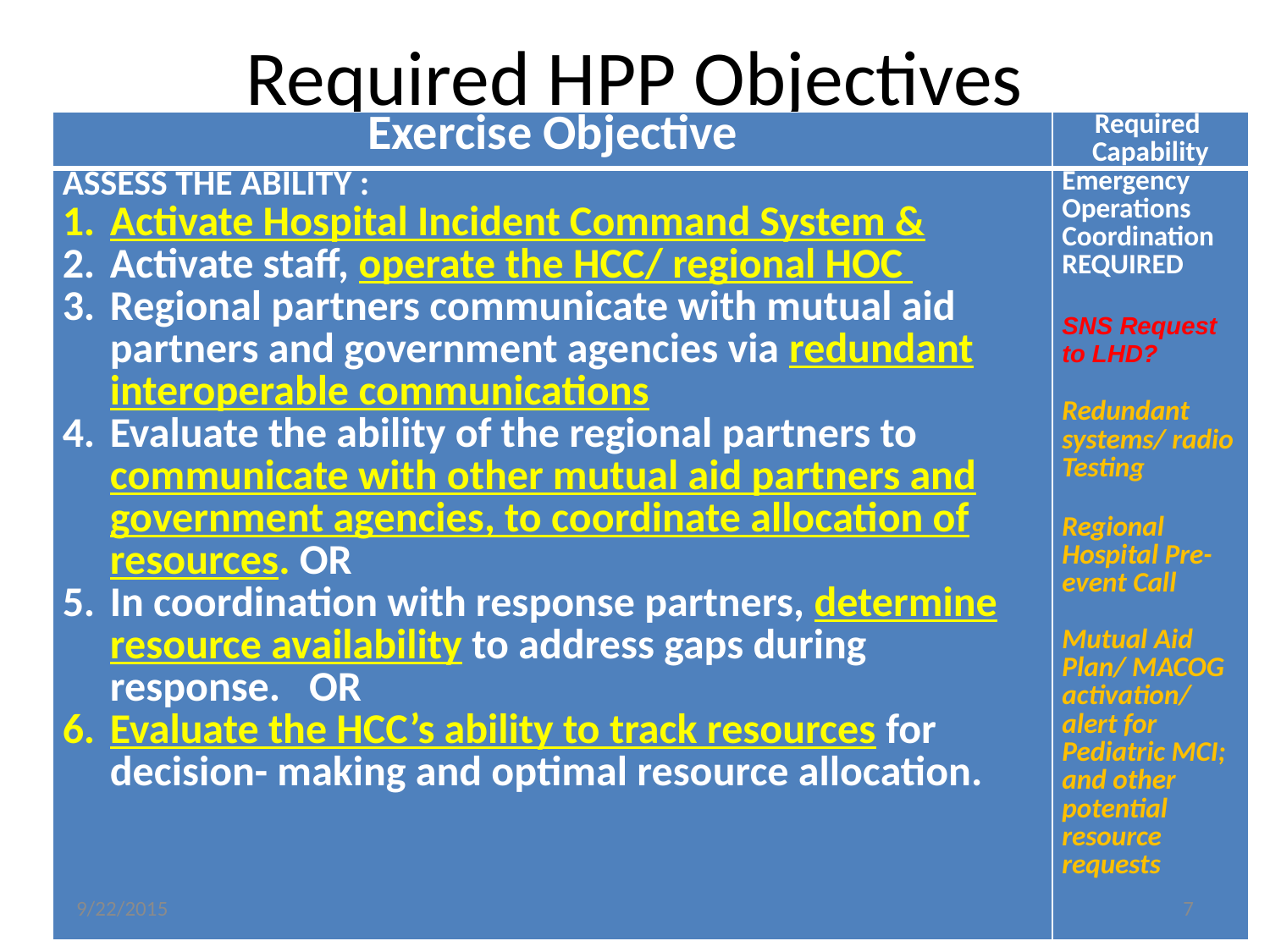

# Required HPP Objectives
| Exercise Objective | Required Capability |
| --- | --- |
| ASSESS THE ABILITY : Activate Hospital Incident Command System & Activate staff, operate the HCC/ regional HOC Regional partners communicate with mutual aid partners and government agencies via redundant interoperable communications Evaluate the ability of the regional partners to communicate with other mutual aid partners and government agencies, to coordinate allocation of resources. OR In coordination with response partners, determine resource availability to address gaps during response. OR Evaluate the HCC’s ability to track resources for decision- making and optimal resource allocation. | Emergency Operations Coordination REQUIRED SNS Request to LHD? Redundant systems/ radio Testing Regional Hospital Pre-event Call Mutual Aid Plan/ MACOG activation/ alert for Pediatric MCI; and other potential resource requests |
9/22/2015
7